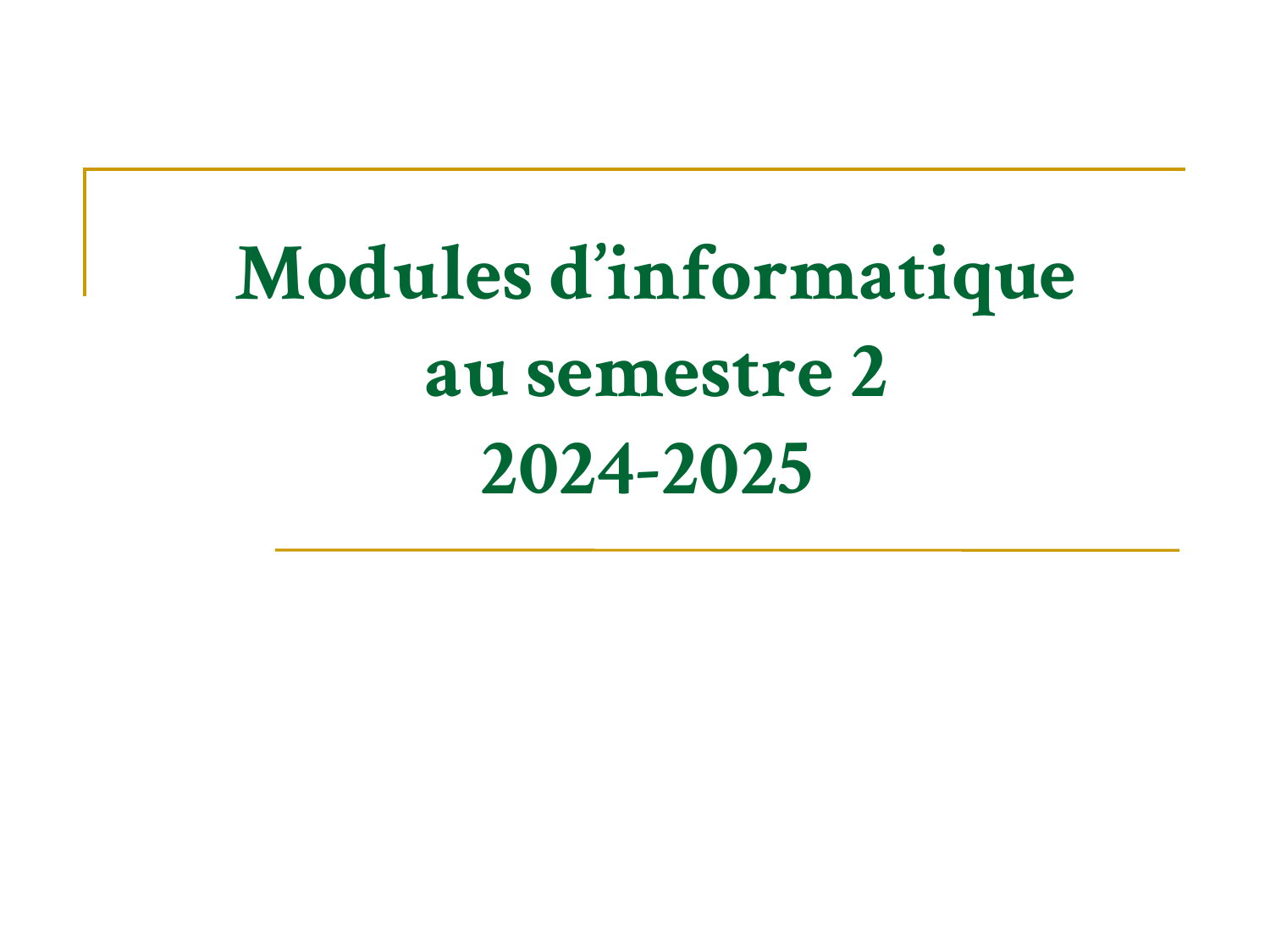

Modules d’informatique
au semestre 2
2024-2025
G